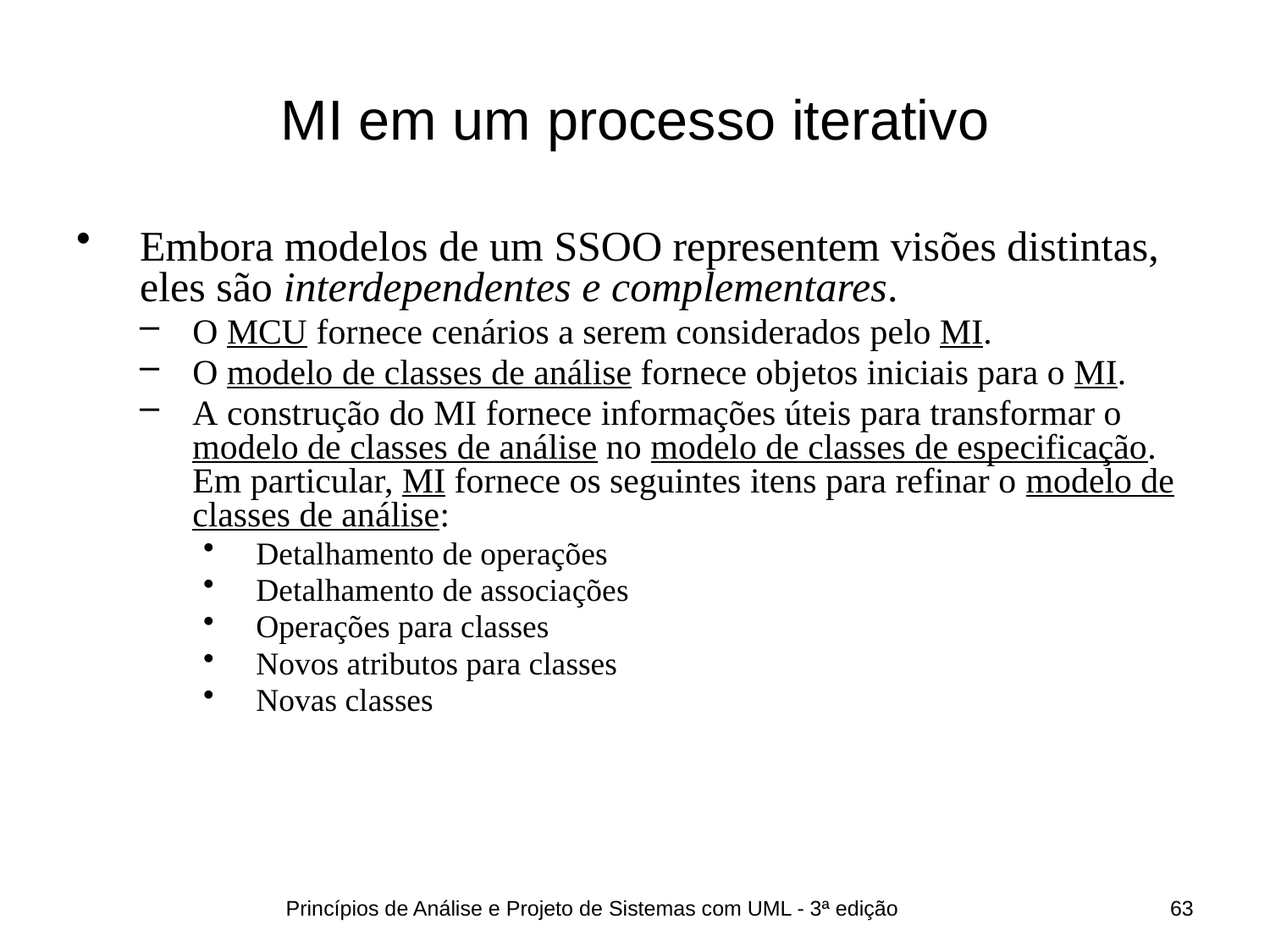

# MI em um processo iterativo
Embora modelos de um SSOO representem visões distintas, eles são interdependentes e complementares.
O MCU fornece cenários a serem considerados pelo MI.
O modelo de classes de análise fornece objetos iniciais para o MI.
A construção do MI fornece informações úteis para transformar o modelo de classes de análise no modelo de classes de especificação. Em particular, MI fornece os seguintes itens para refinar o modelo de classes de análise:
Detalhamento de operações
Detalhamento de associações
Operações para classes
Novos atributos para classes
Novas classes
Princípios de Análise e Projeto de Sistemas com UML - 3ª edição
63